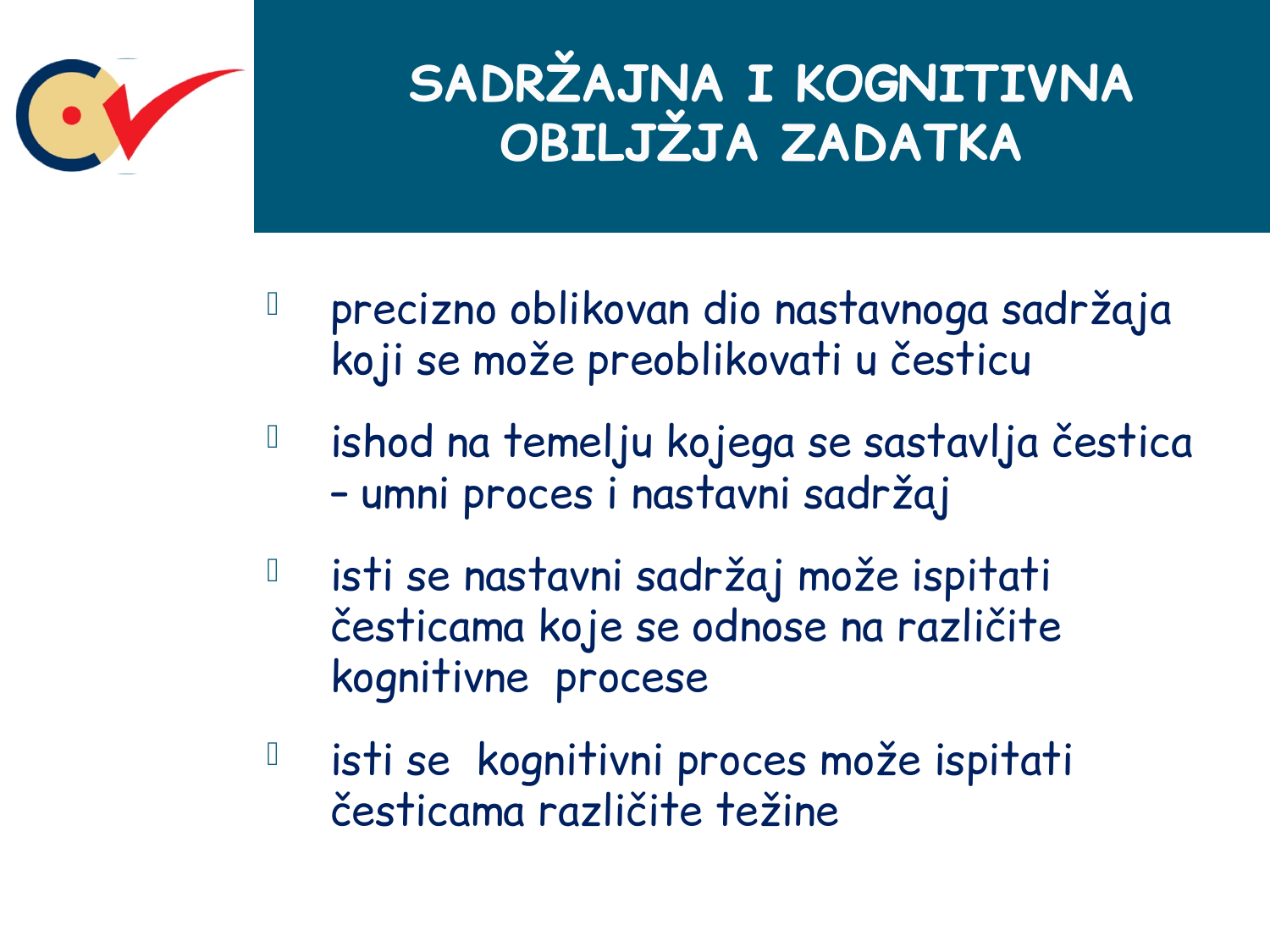

# SADRŽAJNA I KOGNITIVNA OBILJŽJA ZADATKA
precizno oblikovan dio nastavnoga sadržaja koji se može preoblikovati u česticu
ishod na temelju kojega se sastavlja čestica – umni proces i nastavni sadržaj
isti se nastavni sadržaj može ispitati česticama koje se odnose na različite kognitivne  procese
isti se  kognitivni proces može ispitati česticama različite težine